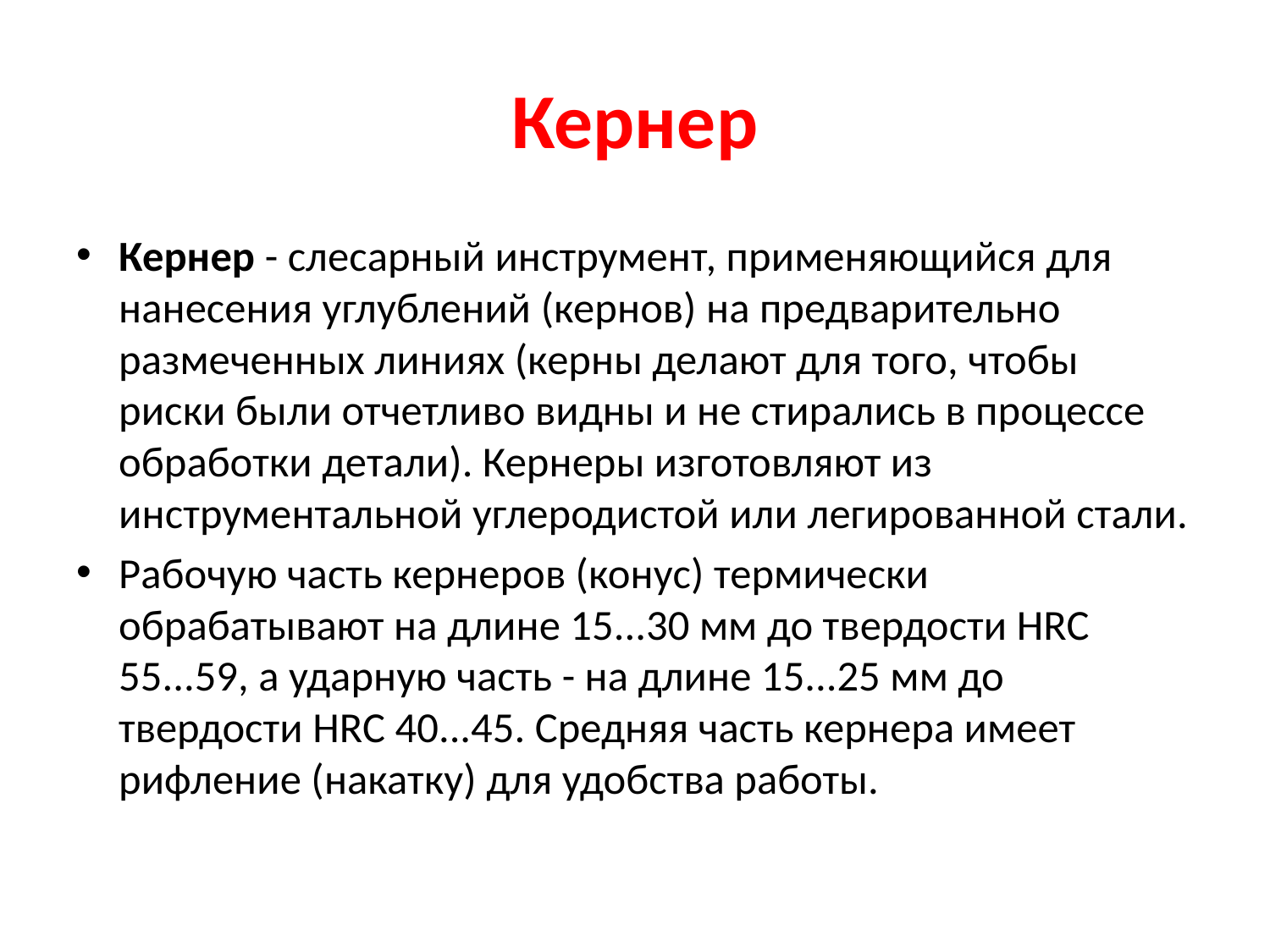

# Кернер
Кернер - слесарный инструмент, применяющийся для нанесения углублений (кернов) на предварительно размеченных линиях (керны делают для того, чтобы риски были отчетливо видны и не стирались в процессе обработки детали). Кернеры изготовляют из инструментальной углеродистой или легированной стали.
Рабочую часть кернеров (конус) термически обрабатывают на длине 15...30 мм до твердости НRС 55...59, а ударную часть - на длине 15...25 мм до твердости НRС 40...45. Средняя часть кернера имеет рифление (накатку) для удобства работы.